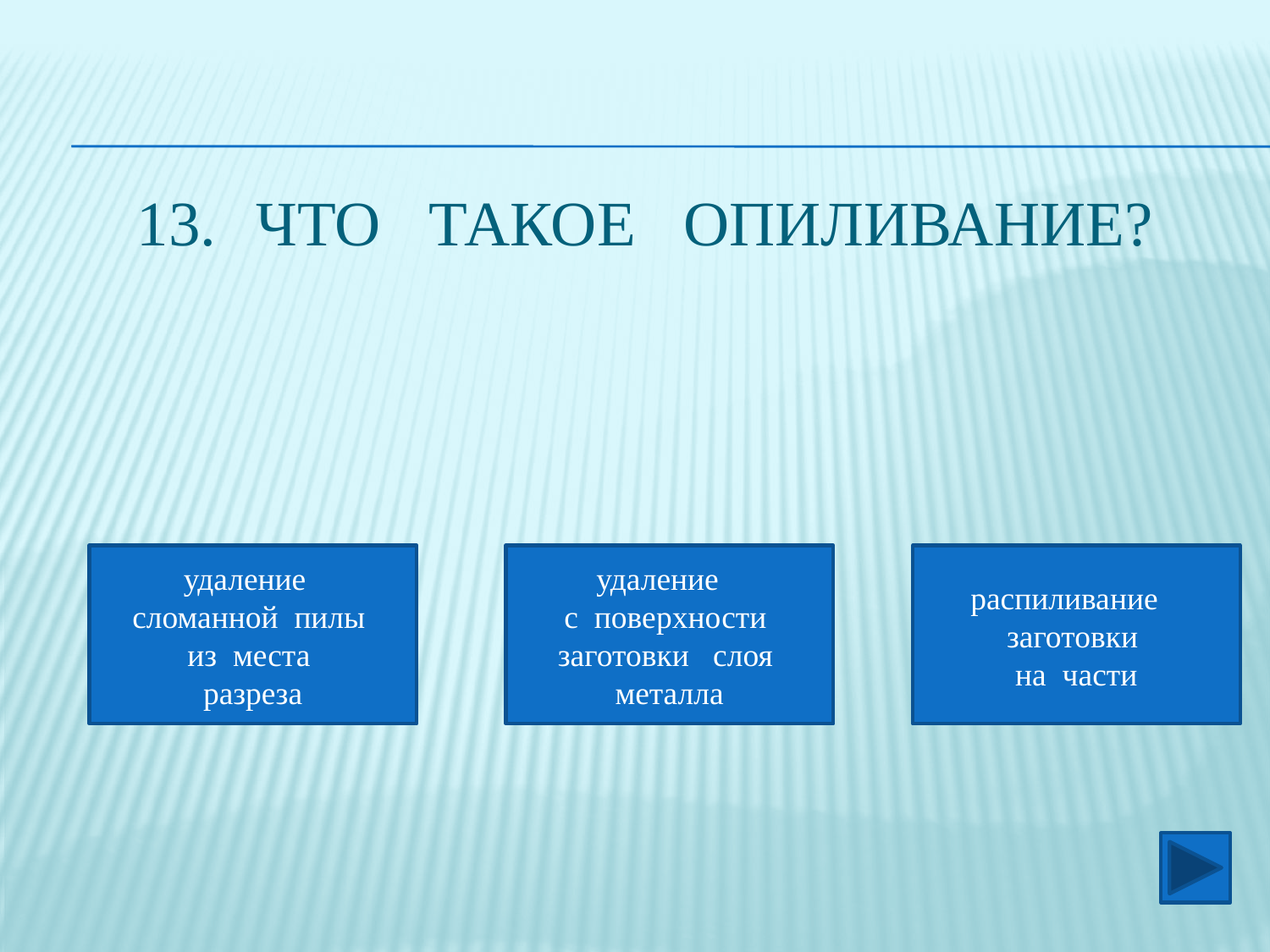

# Что   такое   опиливание?
удаление
сломанной  пилы
из  места
разреза
удаление
с  поверхности
заготовки   слоя
металла
распиливание
заготовки
на  части